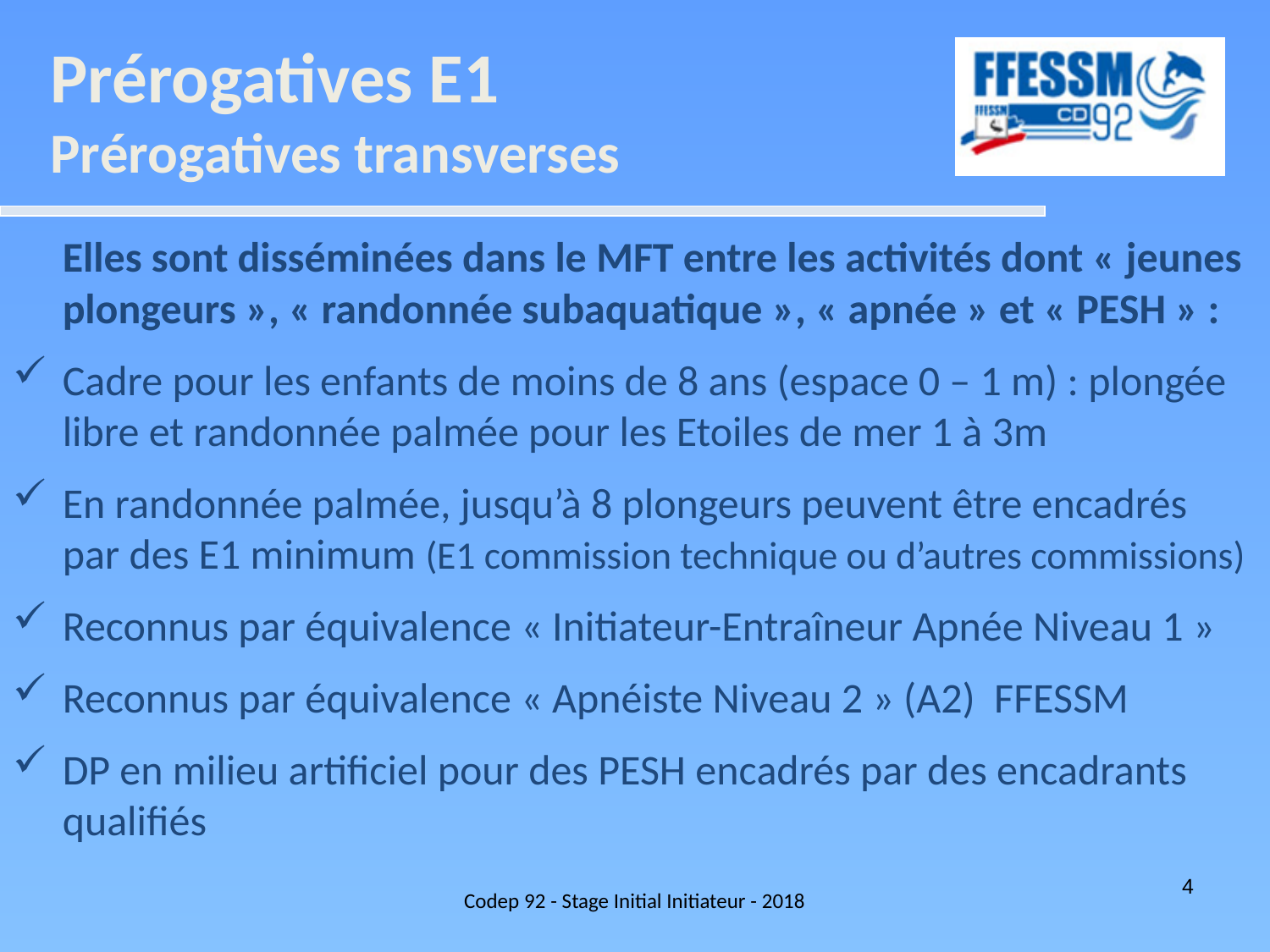

Prérogatives E1
Prérogatives transverses
	Elles sont disséminées dans le MFT entre les activités dont « jeunes plongeurs », « randonnée subaquatique », « apnée » et « PESH » :
Cadre pour les enfants de moins de 8 ans (espace 0 – 1 m) : plongée libre et randonnée palmée pour les Etoiles de mer 1 à 3m
En randonnée palmée, jusqu’à 8 plongeurs peuvent être encadrés
par des E1 minimum (E1 commission technique ou d’autres commissions)
Reconnus par équivalence « Initiateur-Entraîneur Apnée Niveau 1 »
Reconnus par équivalence « Apnéiste Niveau 2 » (A2)  FFESSM
DP en milieu artificiel pour des PESH encadrés par des encadrants qualifiés
Codep 92 - Stage Initial Initiateur - 2018
4